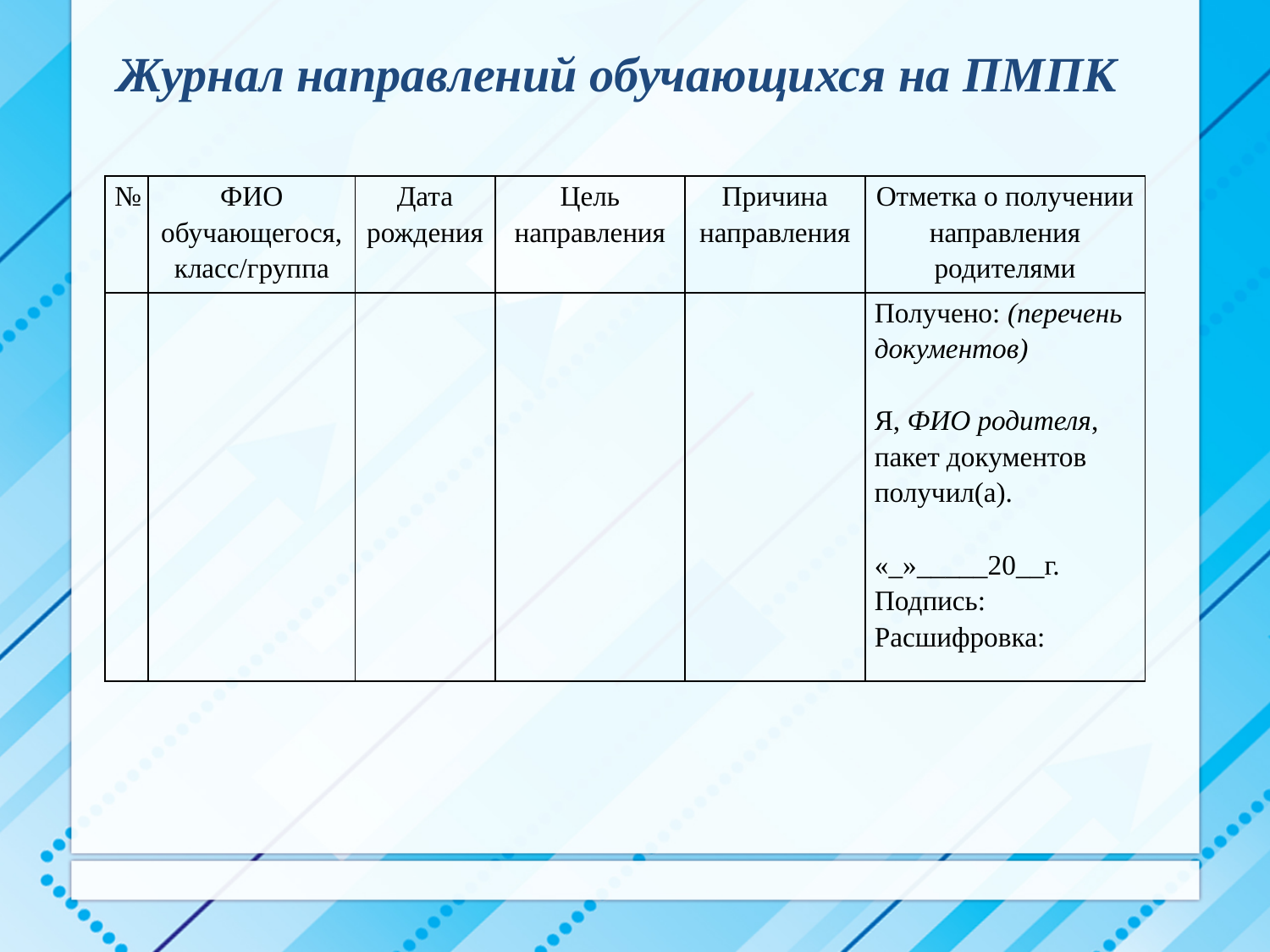

Журнал направлений обучающихся на ПМПК
| № | ФИО обучающегося, класс/группа | Дата рождения | Цель направления | Причина направления | Отметка о получении направления родителями |
| --- | --- | --- | --- | --- | --- |
|  |  |  |  |  | Получено: (перечень документов)   Я, ФИО родителя, пакет документов получил(а). «\_»\_\_\_\_\_20\_\_г. Подпись: Расшифровка: |